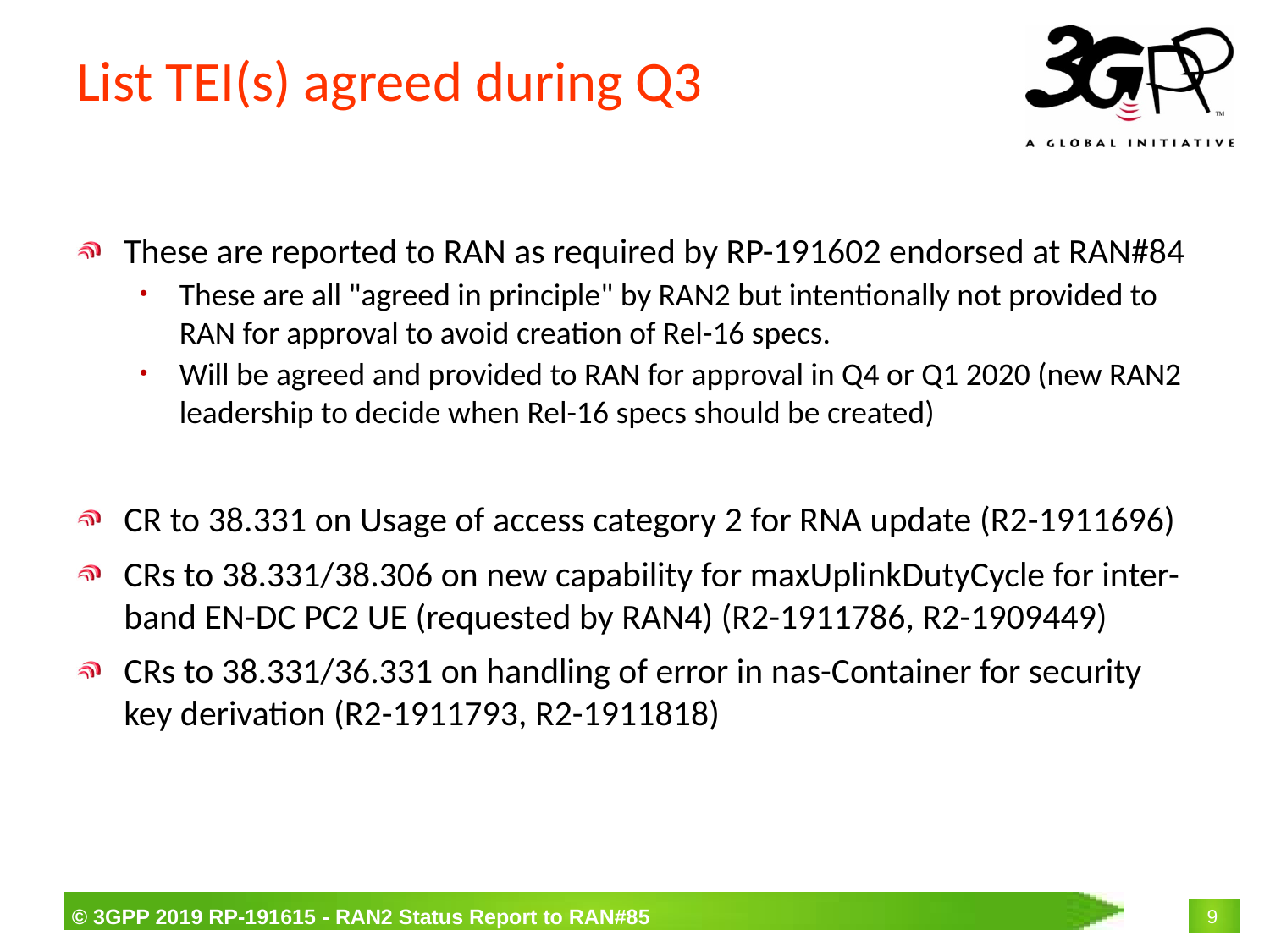

# List TEI(s) agreed during Q3
These are reported to RAN as required by RP-191602 endorsed at RAN#84
These are all "agreed in principle" by RAN2 but intentionally not provided to RAN for approval to avoid creation of Rel-16 specs.
Will be agreed and provided to RAN for approval in Q4 or Q1 2020 (new RAN2 leadership to decide when Rel-16 specs should be created)

CR to 38.331 on Usage of access category 2 for RNA update (R2-1911696)
CRs to 38.331/38.306 on new capability for maxUplinkDutyCycle for inter-band EN-DC PC2 UE (requested by RAN4) (R2-1911786, R2-1909449)
CRs to 38.331/36.331 on handling of error in nas-Container for security key derivation (R2-1911793, R2-1911818)